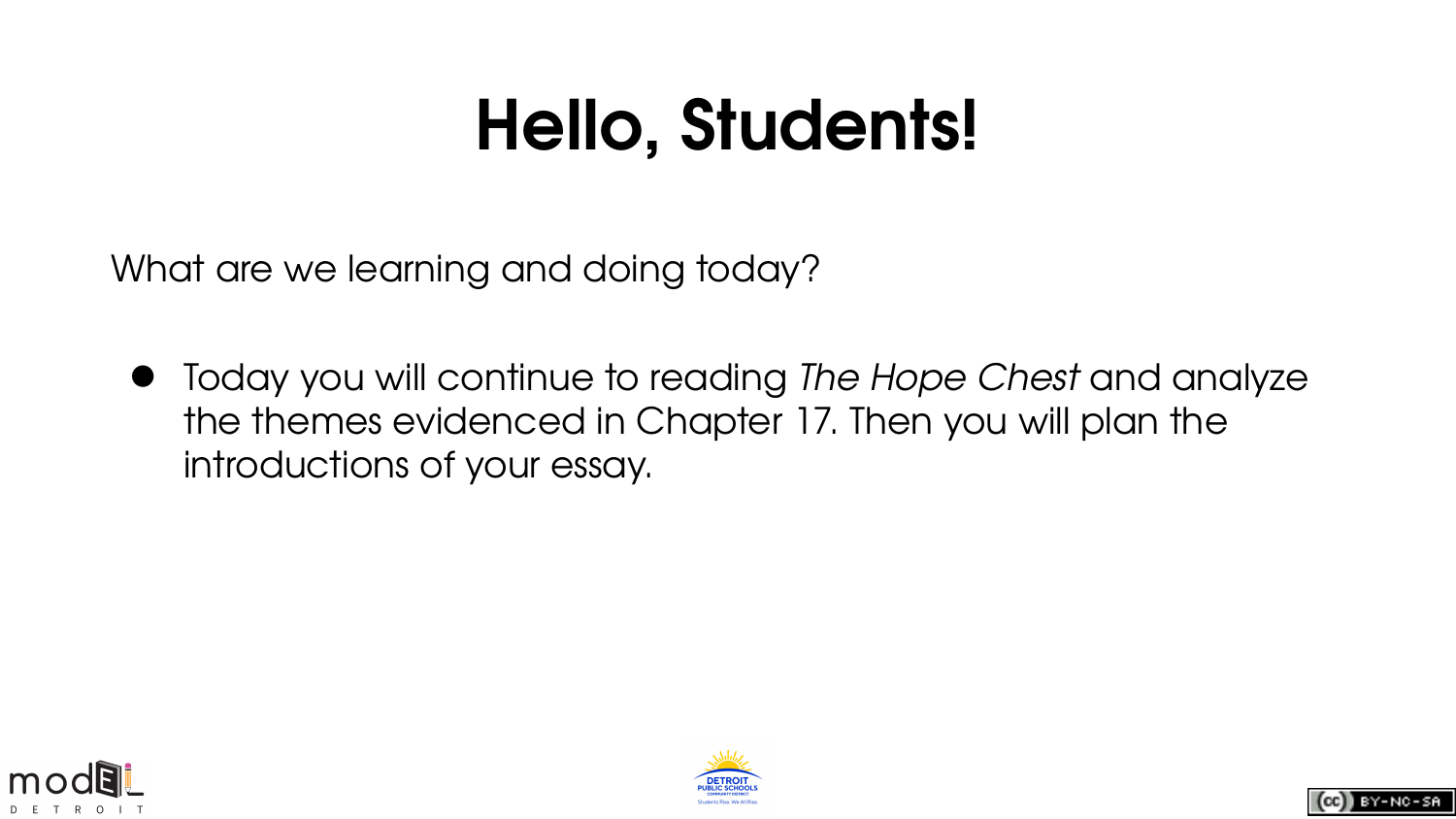

# Hello, Students!
What are we learning and doing today?

Today you will continue to reading The Hope Chest and analyze the themes evidenced in Chapter 17. Then you will plan the introductions of your essay.